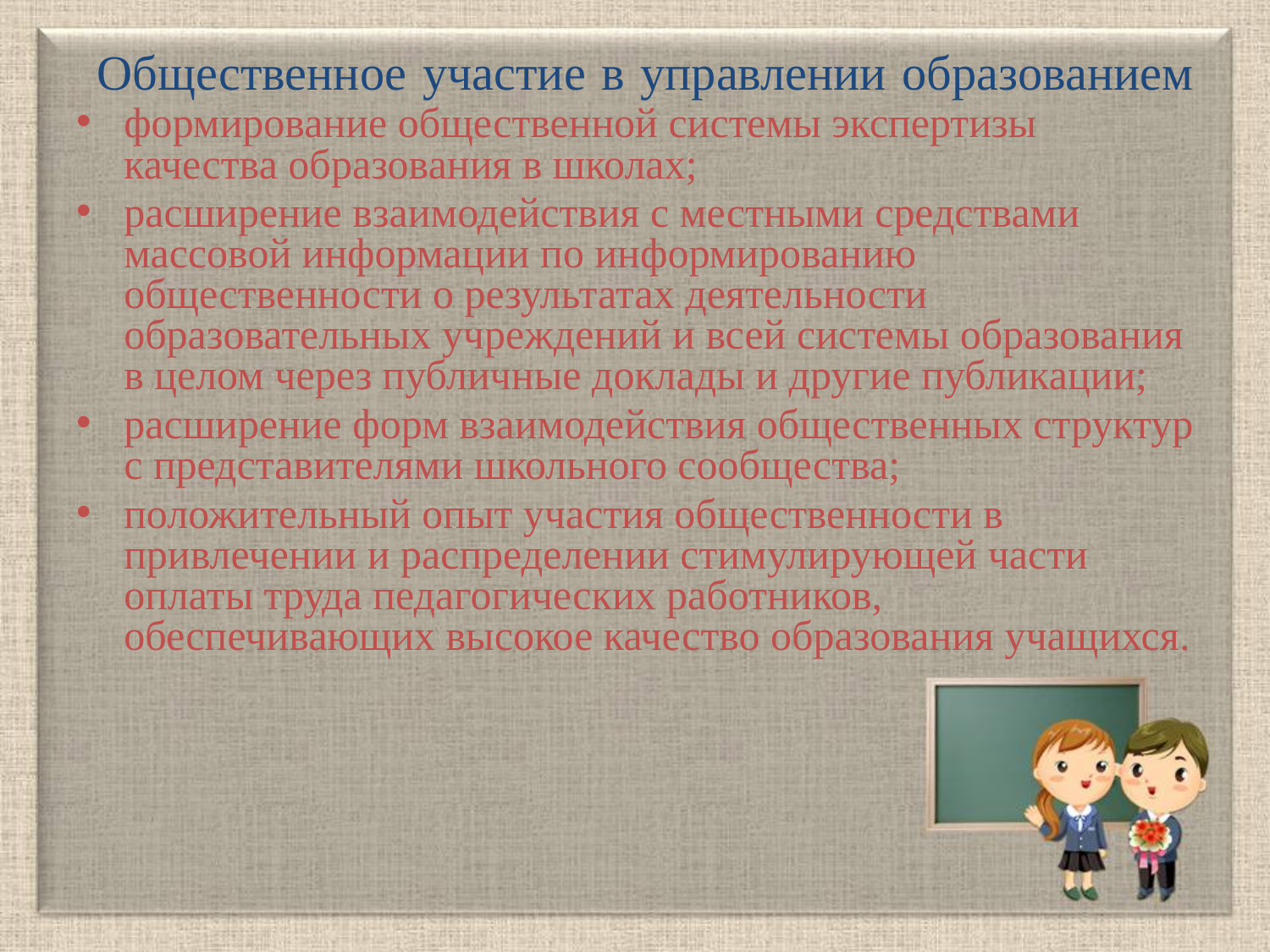

# Общественное участие в управлении образованием
формирование общественной системы экспертизы качества образования в школах;
расширение взаимодействия с местными средствами массовой информации по информированию общественности о результатах деятельности образовательных учреждений и всей системы образования в целом через публичные доклады и другие публикации;
расширение форм взаимодействия общественных структур с представителями школьного сообщества;
положительный опыт участия общественности в привлечении и распределении стимулирующей части оплаты труда педагогических работников, обеспечивающих высокое качество образования учащихся.